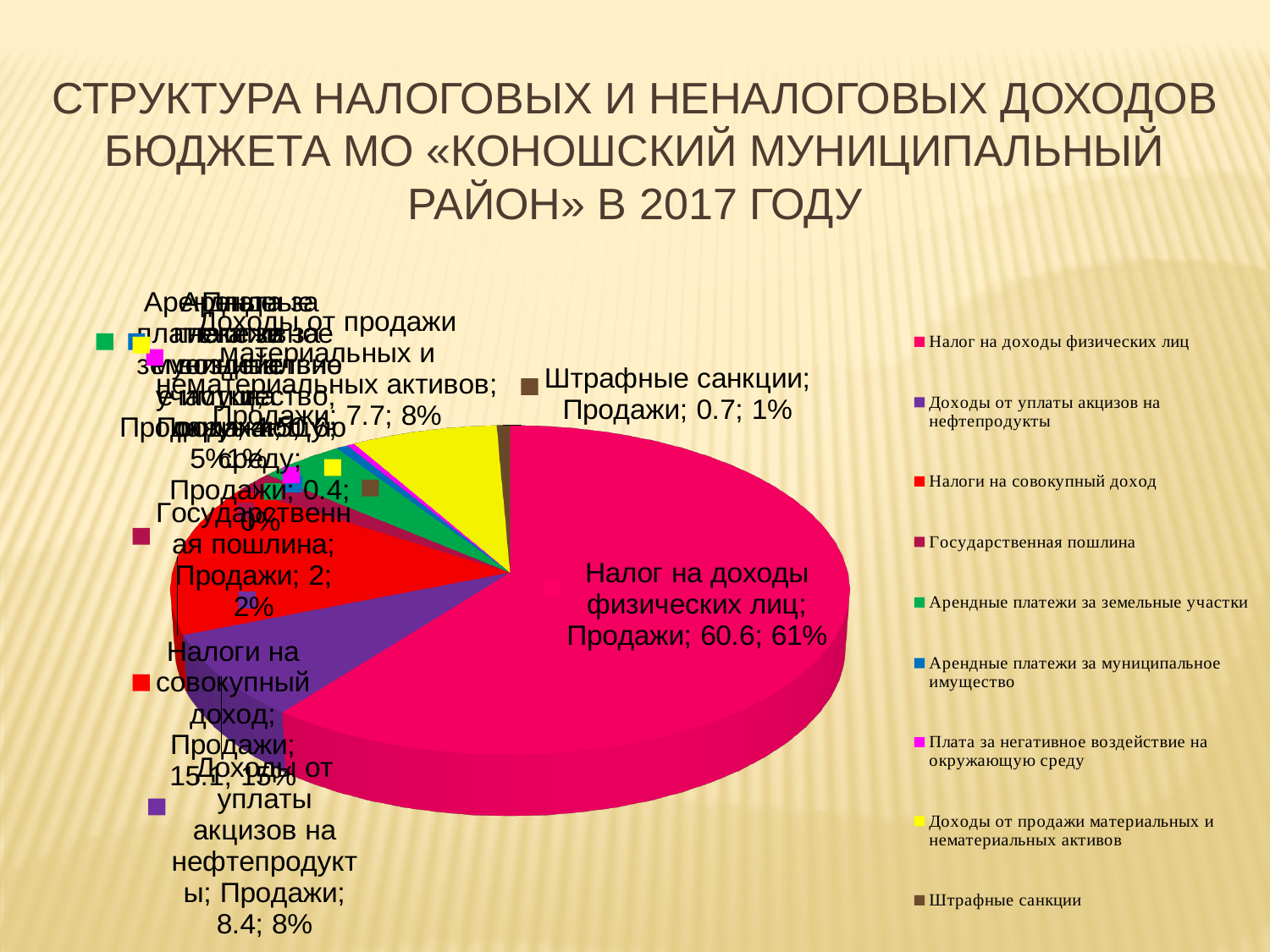

СТРУКТУРА НАЛОГОВЫХ И НЕНАЛОГОВЫХ ДОХОДОВ БЮДЖЕТА МО «КОНОШСКИЙ МУНИЦИПАЛЬНЫЙ РАЙОН» В 2017 ГОДУ

[unsupported chart]